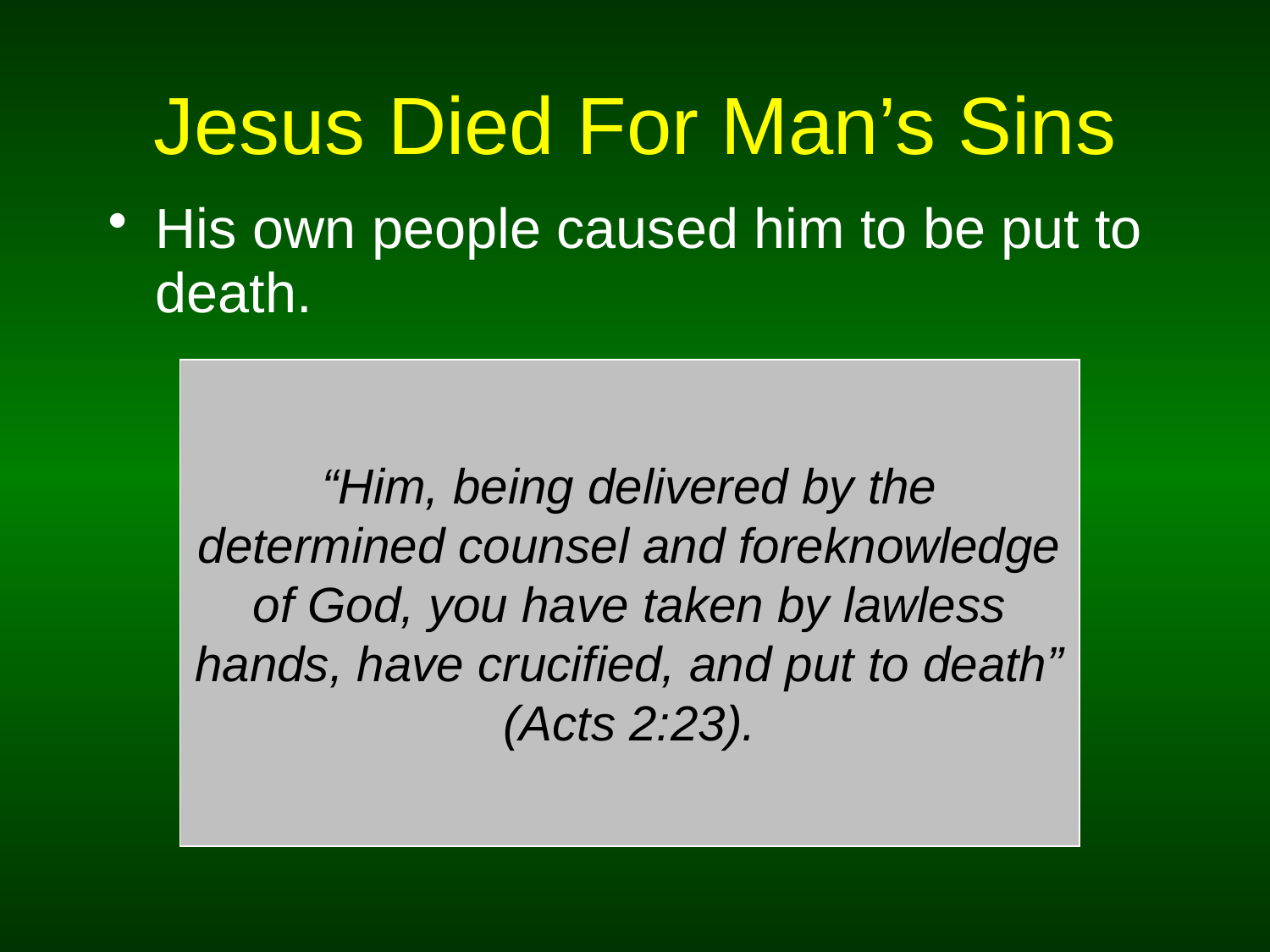

# Jesus Died For Man’s Sins
His own people caused him to be put to death.

“Him, being delivered by the determined counsel and foreknowledge of God, you have taken by lawless hands, have crucified, and put to death” (Acts 2:23).